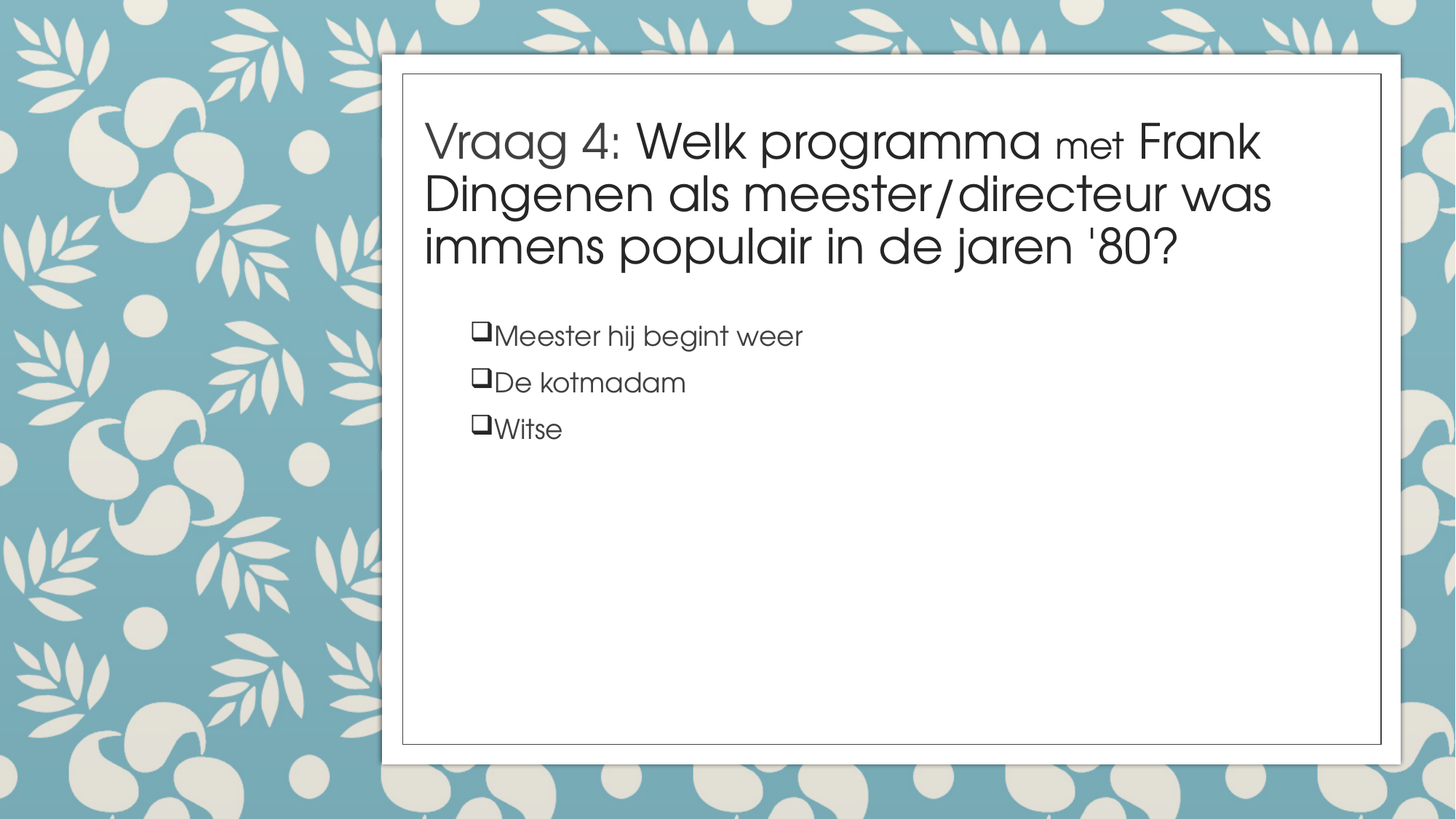

# Vraag 4: Welk programma met Frank Dingenen als meester/directeur was immens populair in de jaren '80?
Meester hij begint weer
De kotmadam
Witse